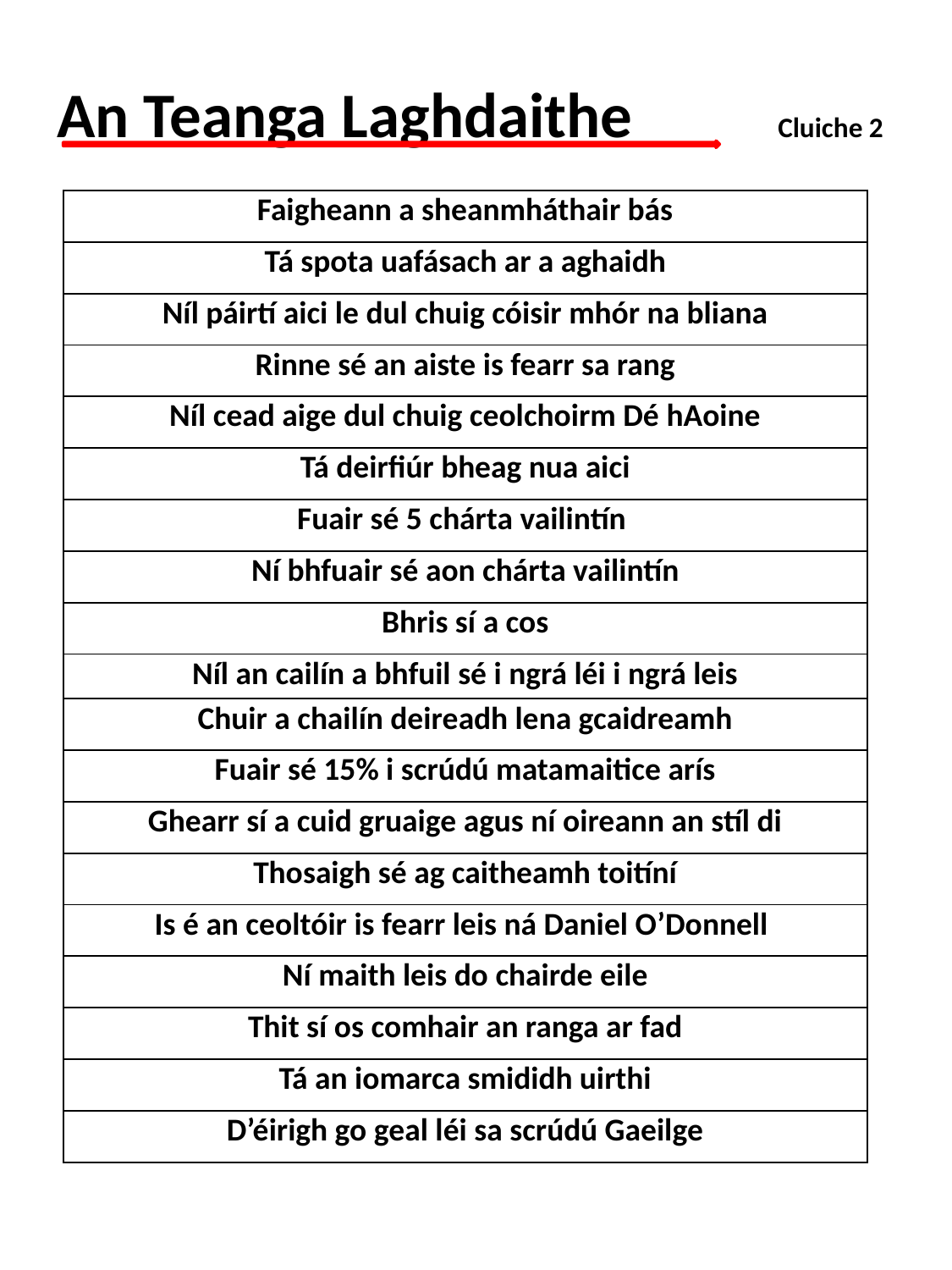

# An Teanga Laghdaithe	      Cluiche 2

| Faigheann a sheanmháthair bás |
| --- |
| Tá spota uafásach ar a aghaidh |
| Níl páirtí aici le dul chuig cóisir mhór na bliana |
| Rinne sé an aiste is fearr sa rang |
| Níl cead aige dul chuig ceolchoirm Dé hAoine |
| Tá deirfiúr bheag nua aici |
| Fuair sé 5 chárta vailintín |
| Ní bhfuair sé aon chárta vailintín |
| Bhris sí a cos |
| Níl an cailín a bhfuil sé i ngrá léi i ngrá leis |
| Chuir a chailín deireadh lena gcaidreamh |
| Fuair sé 15% i scrúdú matamaitice arís |
| Ghearr sí a cuid gruaige agus ní oireann an stíl di |
| Thosaigh sé ag caitheamh toitíní |
| Is é an ceoltóir is fearr leis ná Daniel O’Donnell |
| Ní maith leis do chairde eile |
| Thit sí os comhair an ranga ar fad |
| Tá an iomarca smididh uirthi |
| D’éirigh go geal léi sa scrúdú Gaeilge |